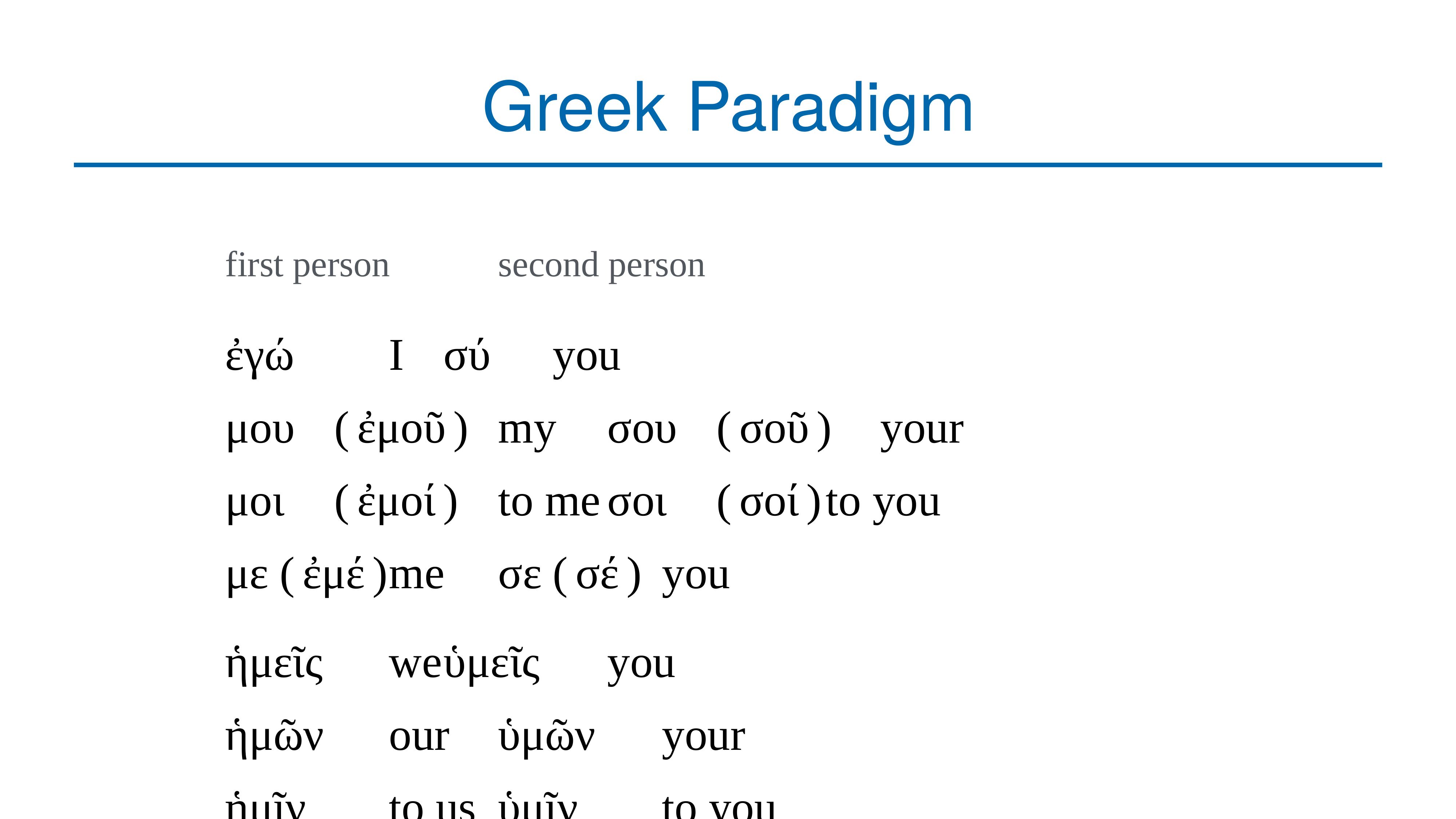

# Greek Paradigm
first person		second person
ἐγώ		I	σύ		you
μου	( ἐμοῦ )	my	σου	( σοῦ )	your
μοι	( ἐμοί )	to me	σοι	( σοί )	to you
με	( ἐμέ )	me	σε	( σέ )	you
ἡμεῖς		we	ὑμεῖς		you
ἡμῶν		our	ὑμῶν		your
ἡμῖν		to us	ὑμῖν		to you
ἡμᾶς		us	ὑμᾶς		you